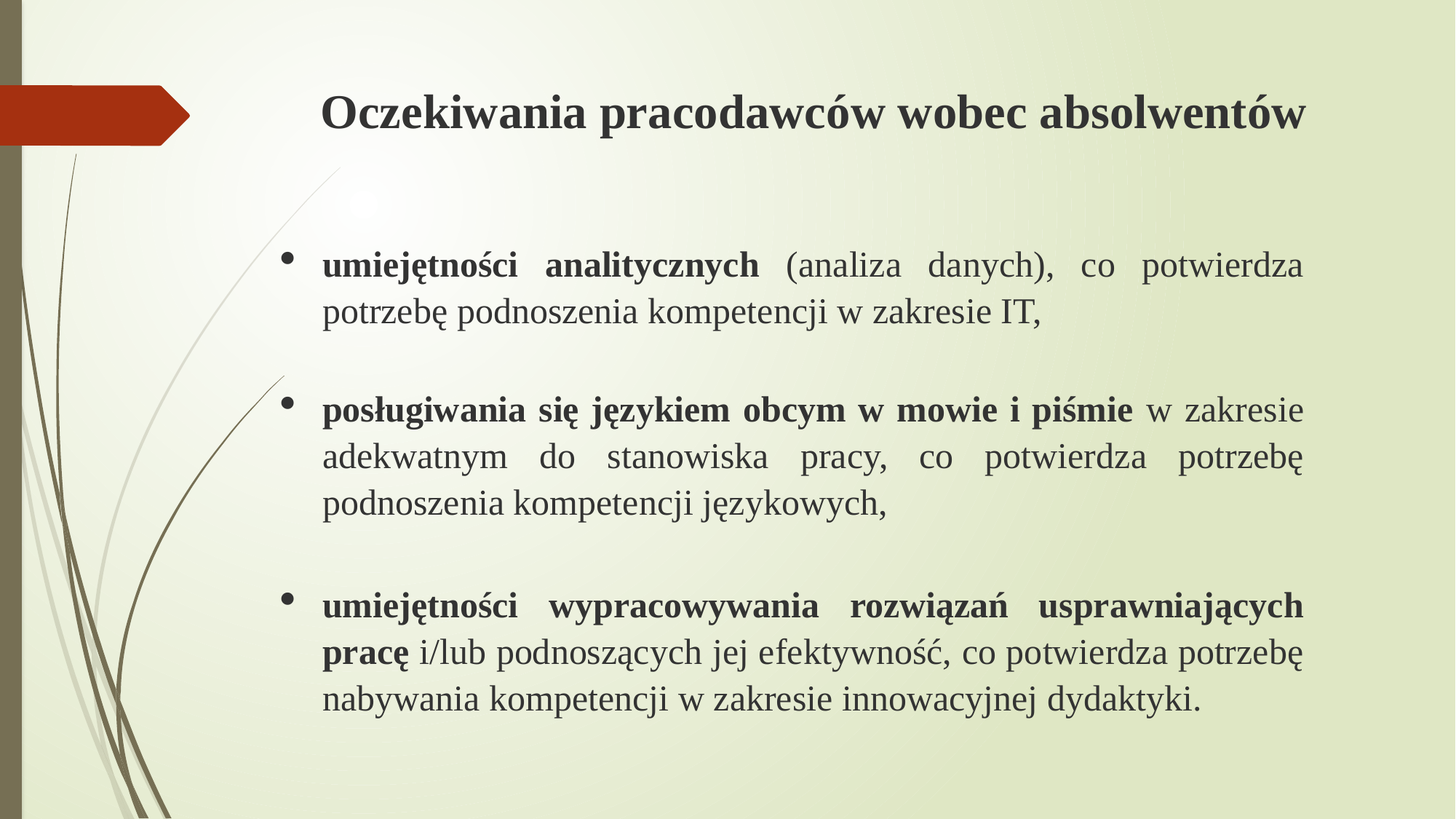

# Oczekiwania pracodawców wobec absolwentów

umiejętności analitycznych (analiza danych), co potwierdza potrzebę podnoszenia kompetencji w zakresie IT,

posługiwania się językiem obcym w mowie i piśmie w zakresie adekwatnym do stanowiska pracy, co potwierdza potrzebę podnoszenia kompetencji językowych,

umiejętności wypracowywania rozwiązań usprawniających pracę i/lub podnoszących jej efektywność, co potwierdza potrzebę nabywania kompetencji w zakresie innowacyjnej dydaktyki.